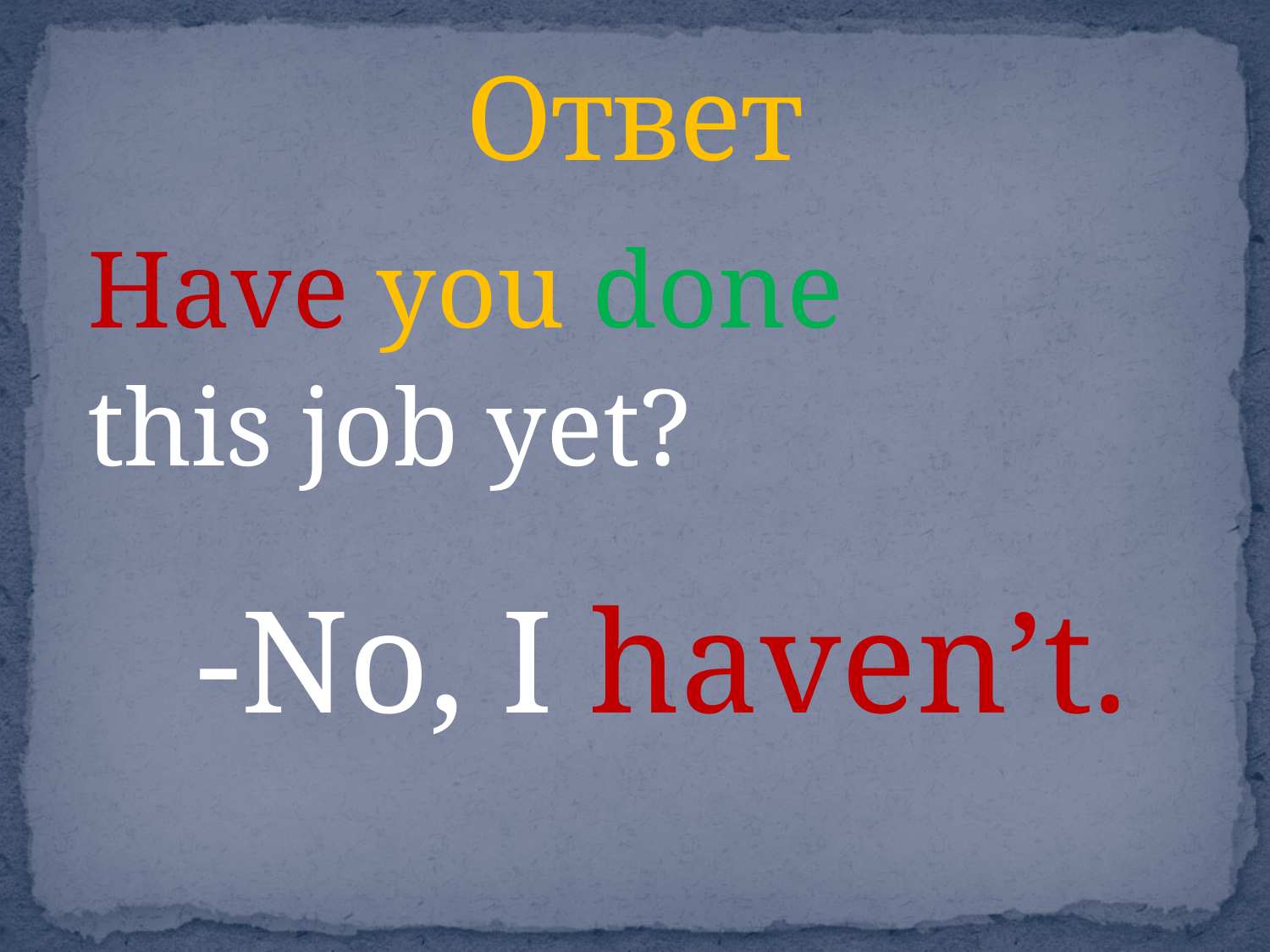

# Ответ
Have you done
this job yet?
   -No, I haven’t.